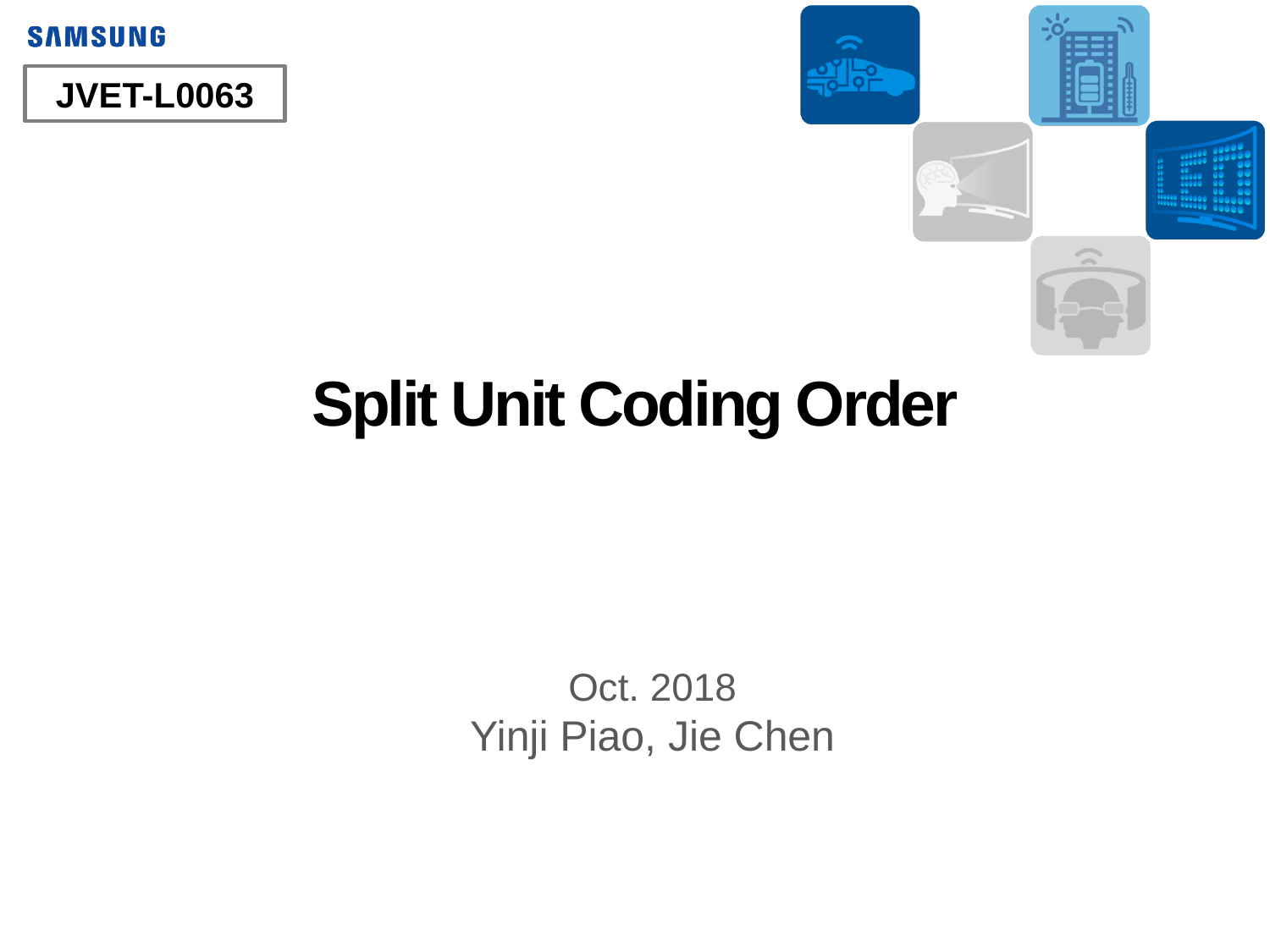

JVET-L0063
# Split Unit Coding Order
Oct. 2018
Yinji Piao, Jie Chen